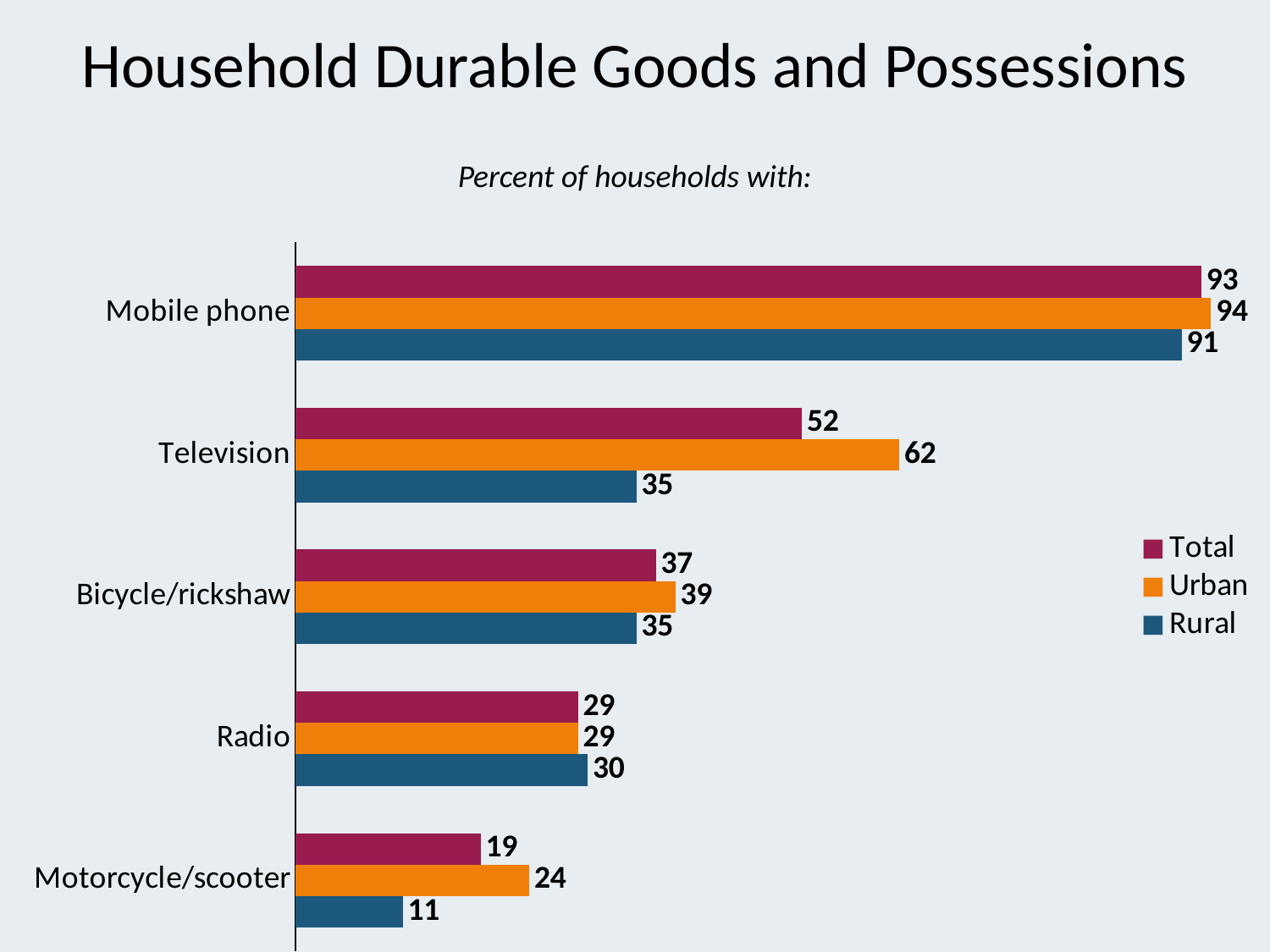

# Household Durable Goods and Possessions
Percent of households with:

### Chart

| Category | Rural | Urban | Total |
|---|---|---|---|
| Motorcycle/scooter | 11.0 | 24.0 | 19.0 |
| Radio | 30.0 | 29.0 | 29.0 |
| Bicycle/rickshaw | 35.0 | 39.0 | 37.0 |
| Television | 35.0 | 62.0 | 52.0 |
| Mobile phone | 91.0 | 94.0 | 93.0 |